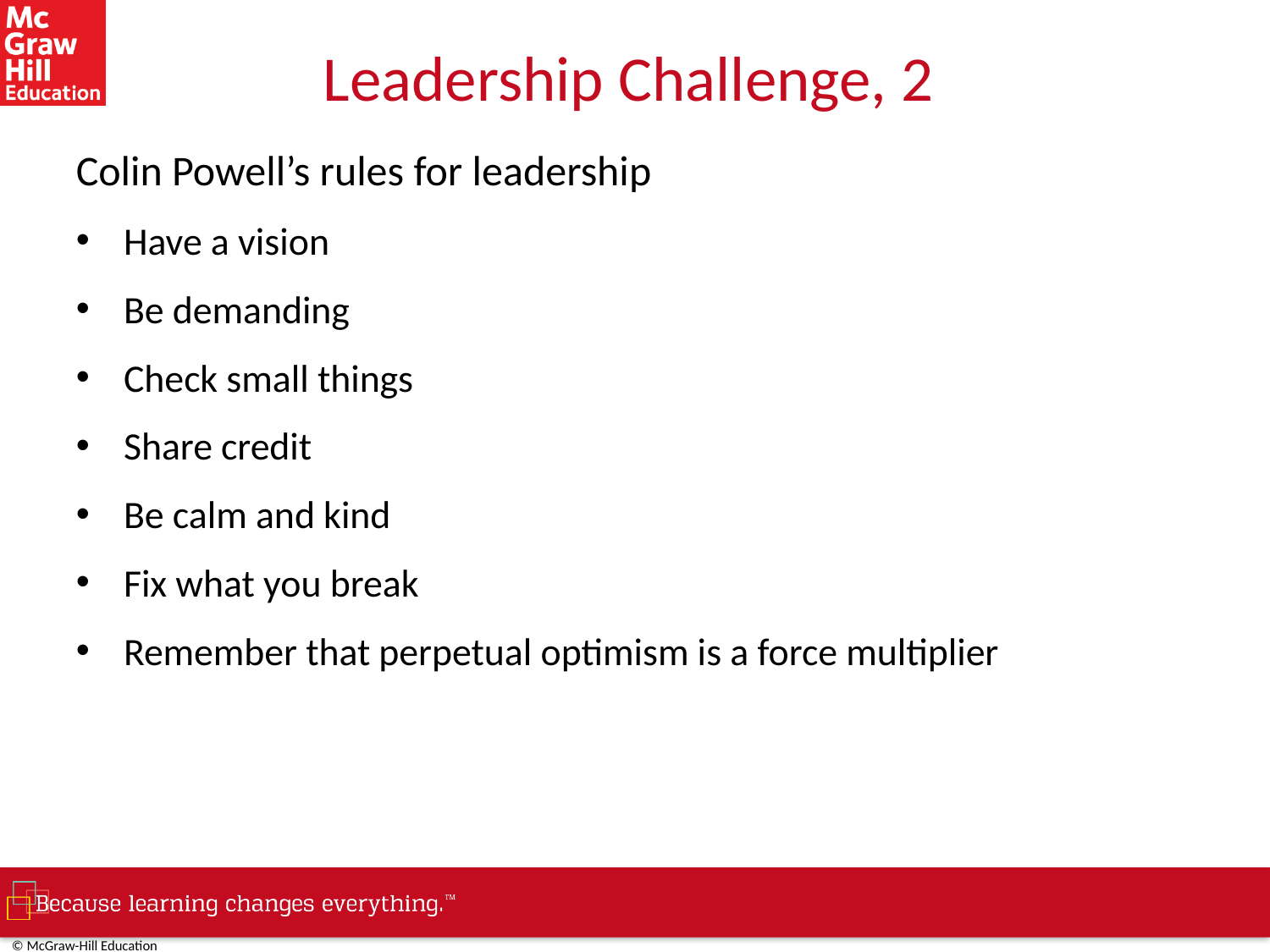

# Leadership Challenge, 2
Colin Powell’s rules for leadership
Have a vision
Be demanding
Check small things
Share credit
Be calm and kind
Fix what you break
Remember that perpetual optimism is a force multiplier